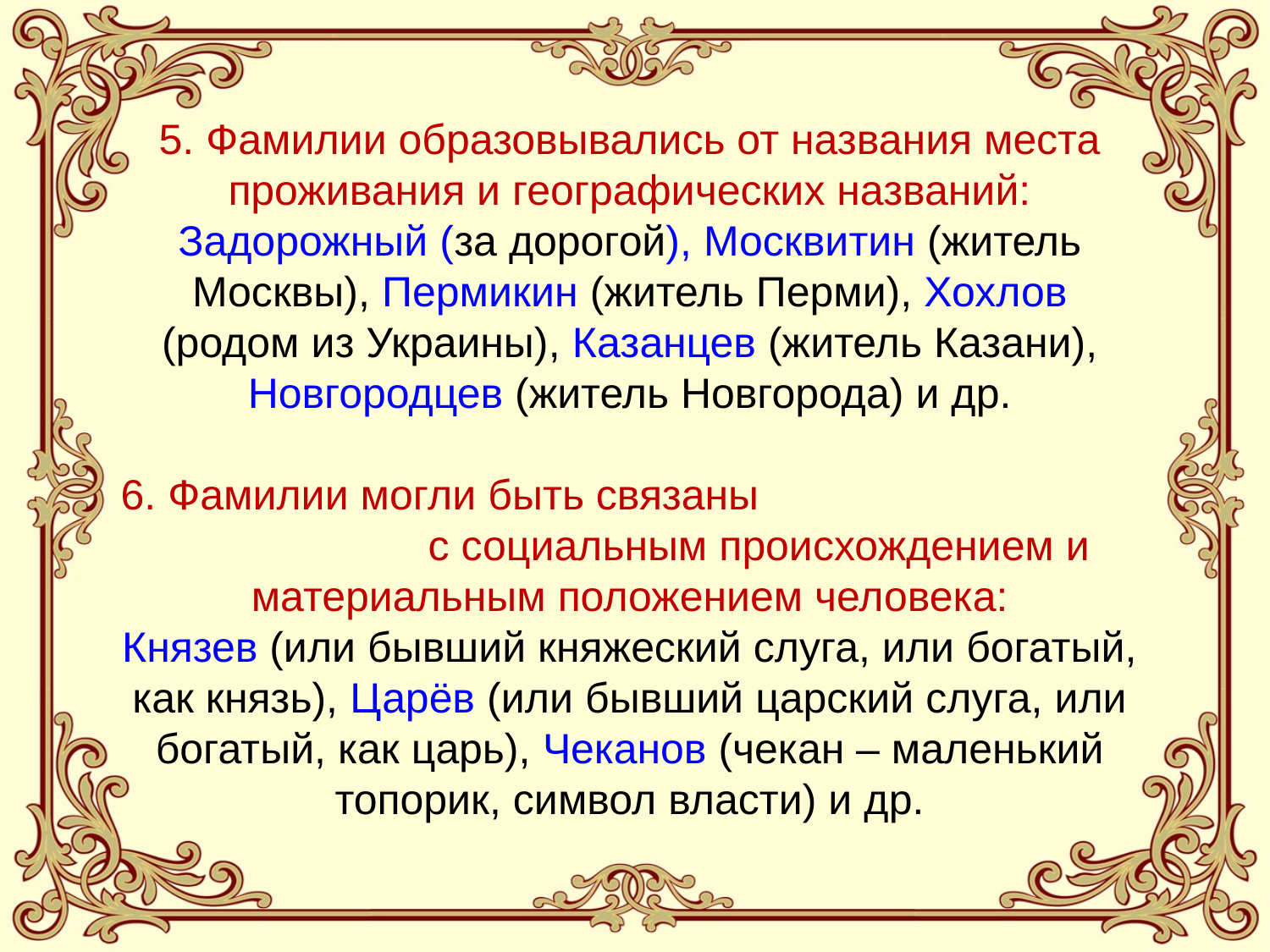

5. Фамилии образовывались от названия места проживания и географических названий:
Задорожный (за дорогой), Москвитин (житель Москвы), Пермикин (житель Перми), Хохлов (родом из Украины), Казанцев (житель Казани), Новгородцев (житель Новгорода) и др.

6. Фамилии могли быть связаны                                                       с социальным происхождением и материальным положением человека:
Князев (или бывший княжеский слуга, или богатый, как князь), Царёв (или бывший царский слуга, или богатый, как царь), Чеканов (чекан – маленький топорик, символ власти) и др.